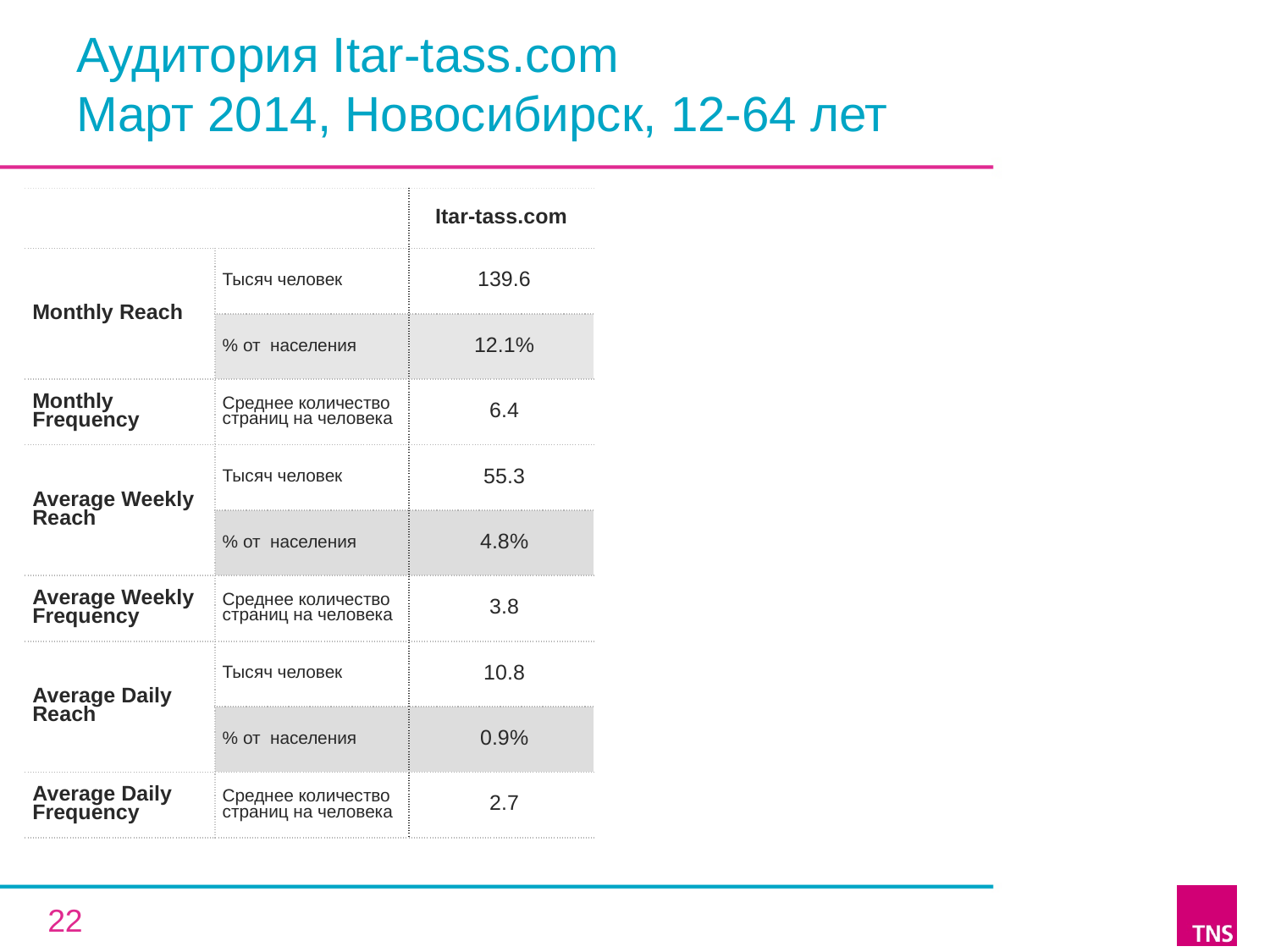

# Аудитория Itar-tass.com Март 2014, Новосибирск, 12-64 лет
|  |  | Itar-tass.com |
| --- | --- | --- |
| Monthly Reach | Тысяч человек | 139.6 |
|  | % от населения | 12.1% |
| Monthly Frequency | Среднее количество страниц на человека | 6.4 |
| Average Weekly Reach | Тысяч человек | 55.3 |
|  | % от населения | 4.8% |
| Average Weekly Frequency | Среднее количество страниц на человека | 3.8 |
| Average Daily Reach | Тысяч человек | 10.8 |
|  | % от населения | 0.9% |
| Average Daily Frequency | Среднее количество страниц на человека | 2.7 |

22